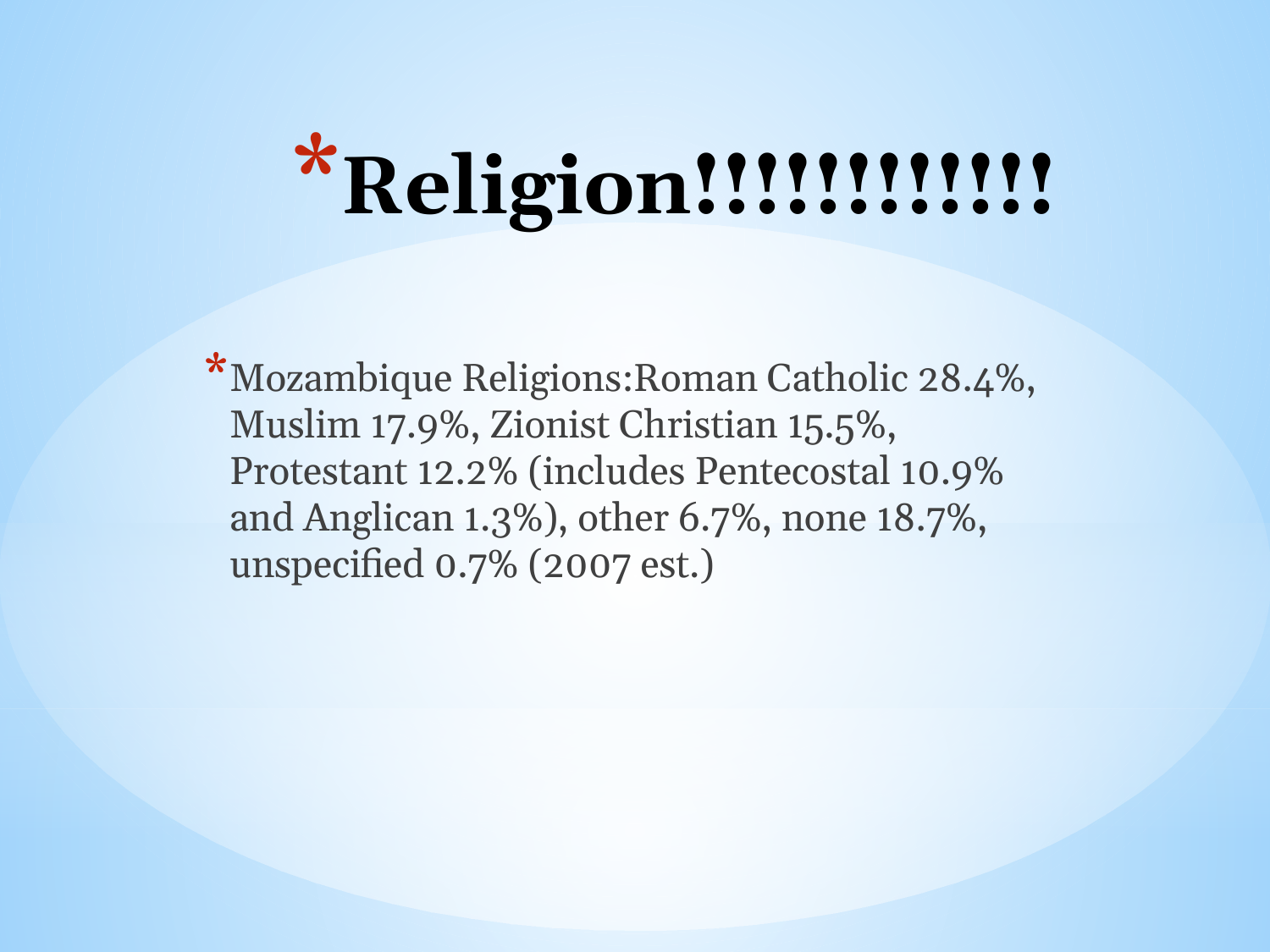

# Religion!!!!!!!!!!!!
Mozambique Religions:Roman Catholic 28.4%, Muslim 17.9%, Zionist Christian 15.5%, Protestant 12.2% (includes Pentecostal 10.9% and Anglican 1.3%), other 6.7%, none 18.7%, unspecified 0.7% (2007 est.)